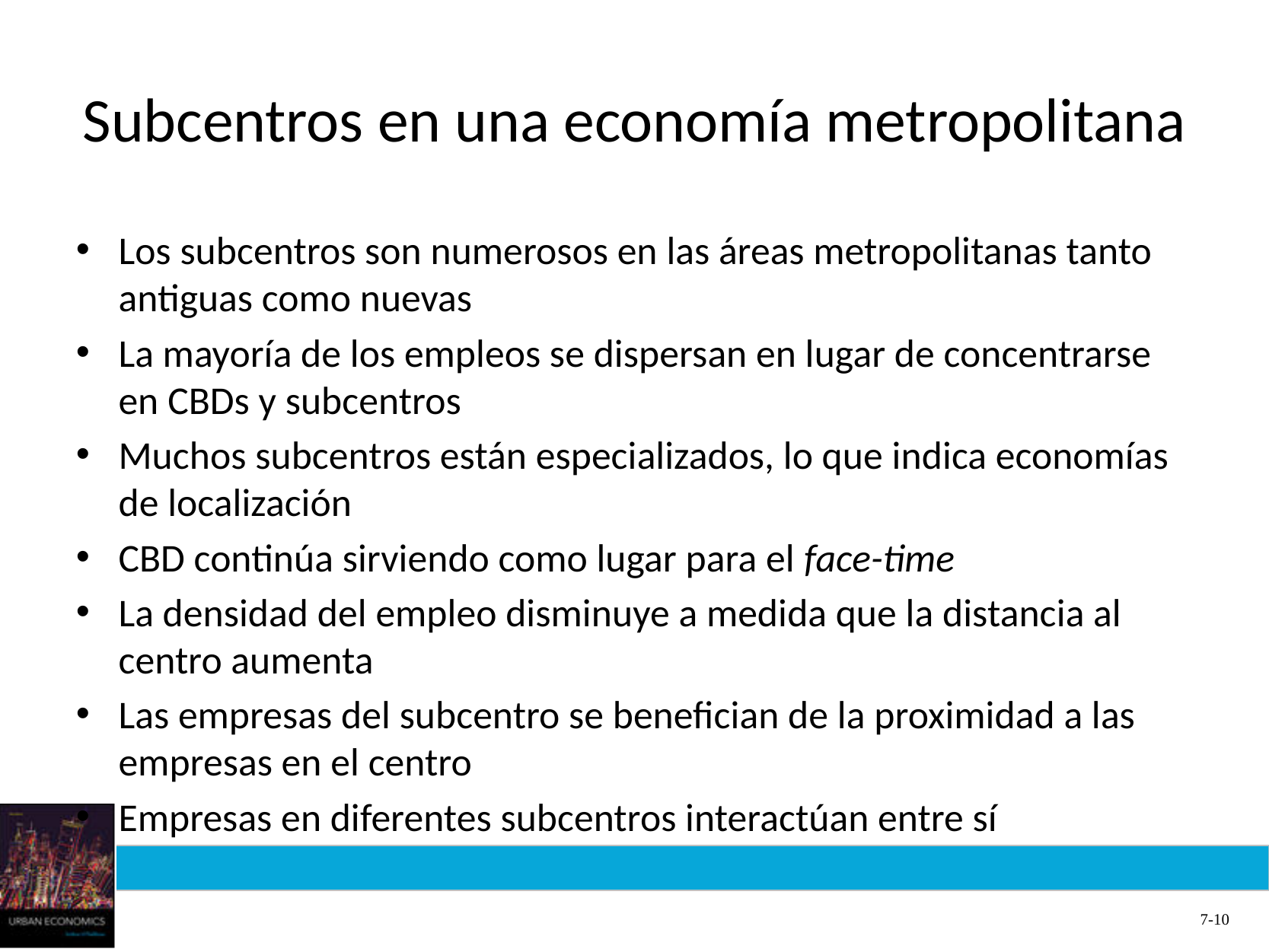

# Subcentros en una economía metropolitana
Los subcentros son numerosos en las áreas metropolitanas tanto antiguas como nuevas
La mayoría de los empleos se dispersan en lugar de concentrarse en CBDs y subcentros
Muchos subcentros están especializados, lo que indica economías de localización
CBD continúa sirviendo como lugar para el face-time
La densidad del empleo disminuye a medida que la distancia al centro aumenta
Las empresas del subcentro se benefician de la proximidad a las empresas en el centro
Empresas en diferentes subcentros interactúan entre sí
7-10